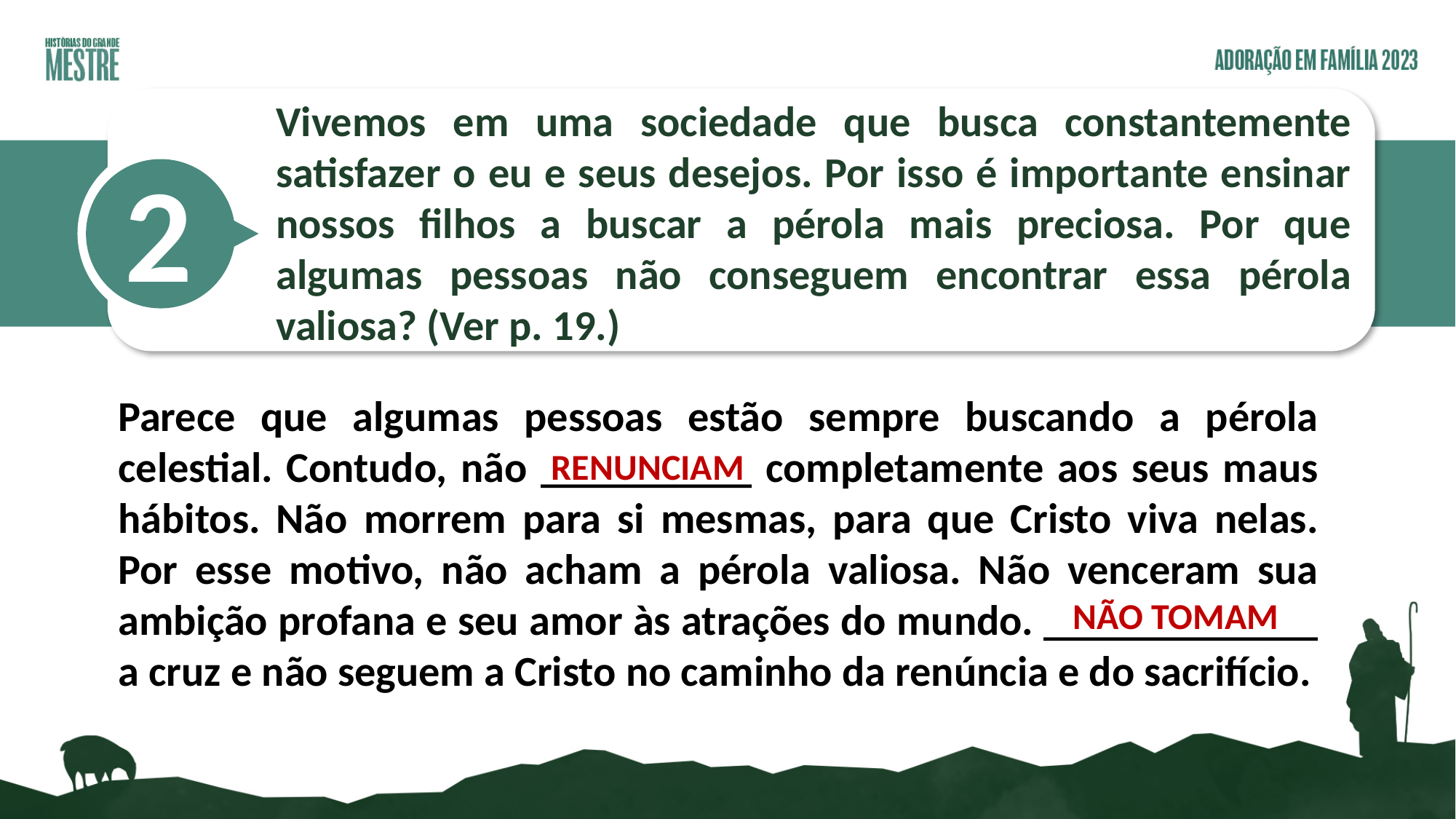

2

Vivemos em uma sociedade que busca constantemente satisfazer o eu e seus desejos. Por isso é importante ensinar nossos filhos a buscar a pérola mais preciosa. Por que algumas pessoas não conseguem encontrar essa pérola valiosa? (Ver p. 19.)
Parece que algumas pessoas estão sempre buscando a pérola celestial. Contudo, não __________ completamente aos seus maus hábitos. Não morrem para si mesmas, para que Cristo viva nelas. Por esse motivo, não acham a pérola valiosa. Não venceram sua ambição profana e seu amor às atrações do mundo. _____________ a cruz e não seguem a Cristo no caminho da renúncia e do sacrifício.
RENUNCIAM
NÃO TOMAM